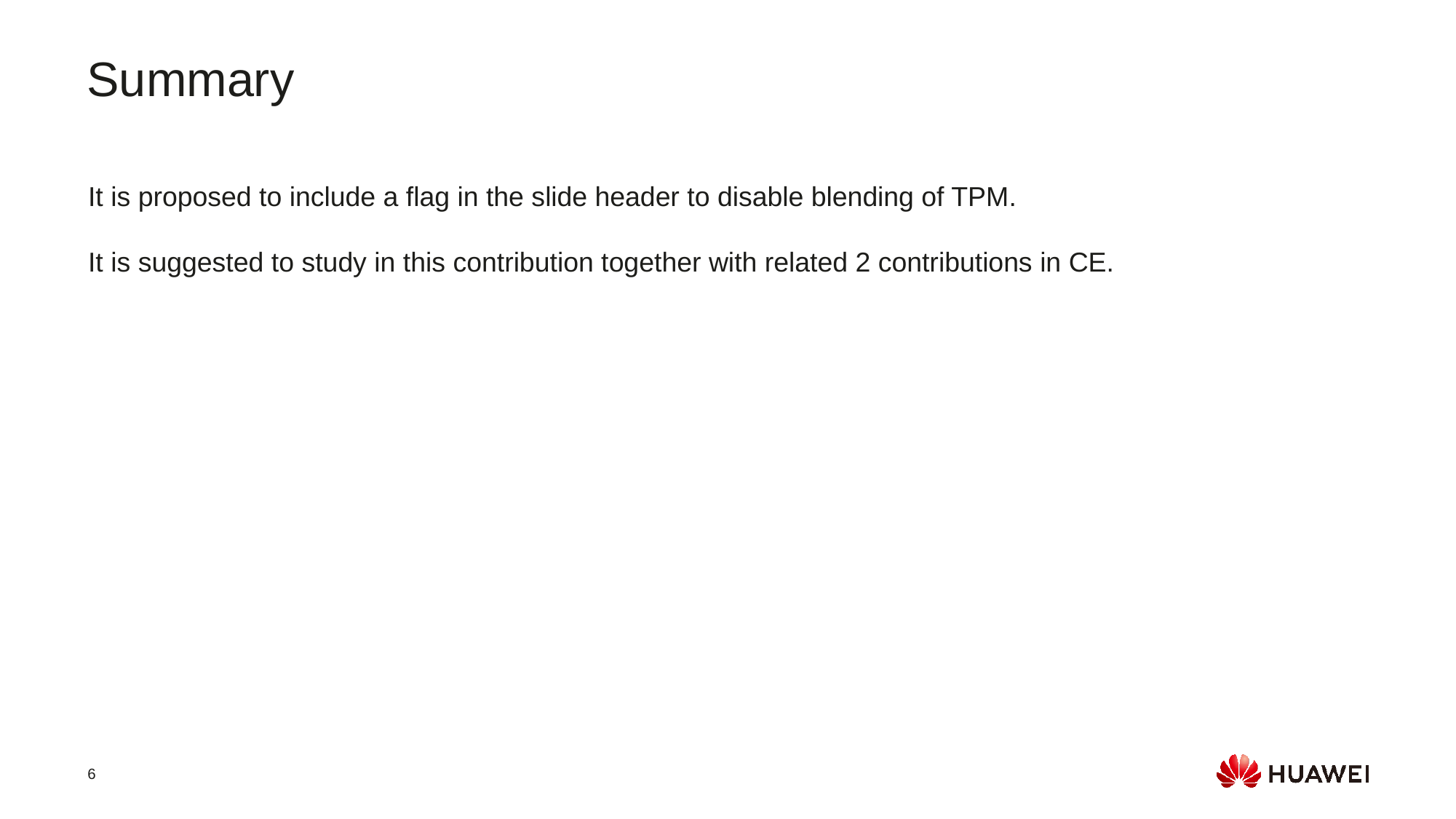

Summary
It is proposed to include a flag in the slide header to disable blending of TPM.

It is suggested to study in this contribution together with related 2 contributions in CE.